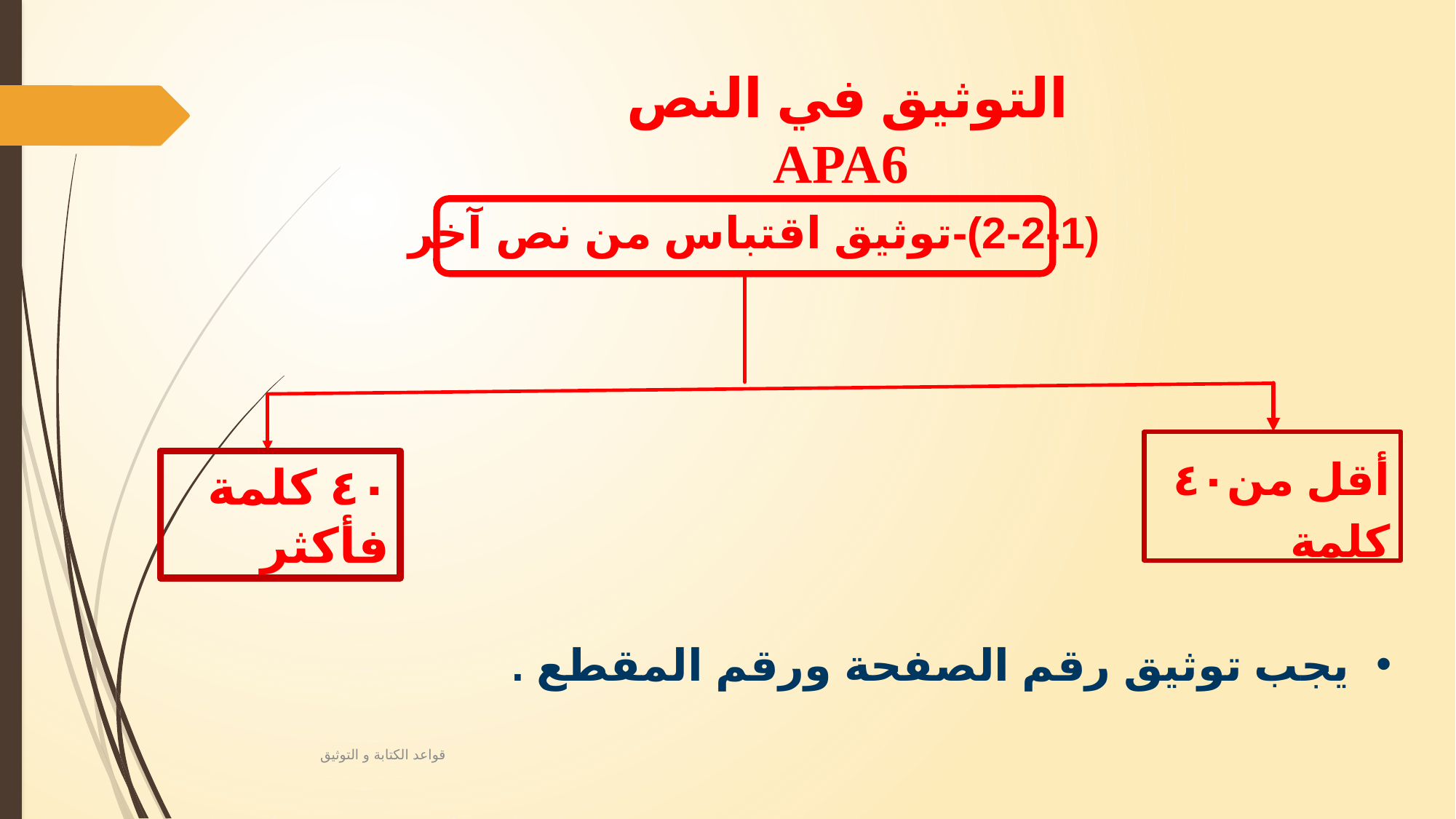

# التوثيق في النص APA6
                             (2-2-1)-توثيق اقتباس من نص آخر

أقل من٤٠
كلمة

يجب توثيق رقم الصفحة ورقم المقطع .

٤٠ كلمة فأكثر
قواعد الكتابة و التوثيق